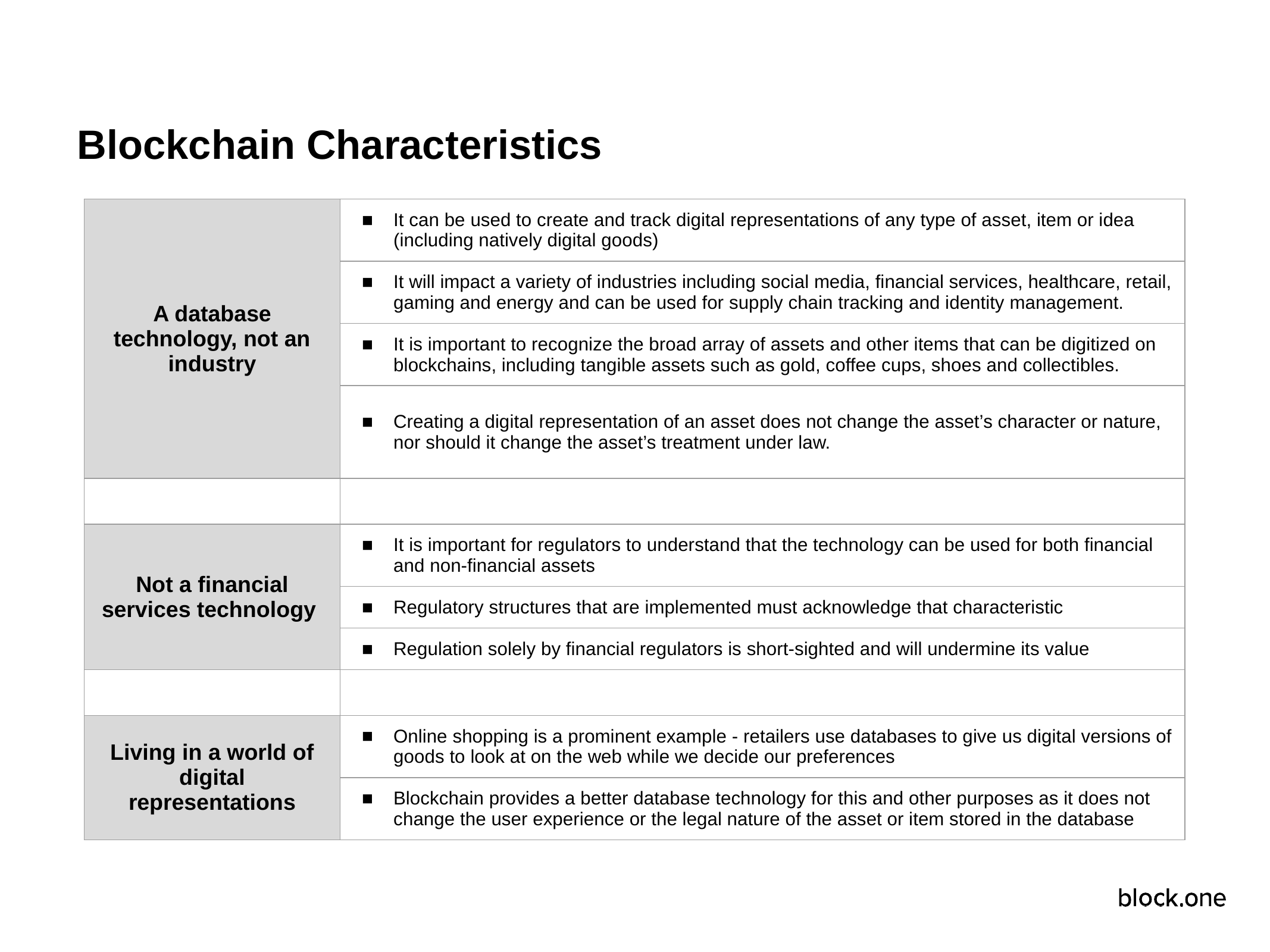

Blockchain Characteristics
| A database technology, not an industry | It can be used to create and track digital representations of any type of asset, item or idea (including natively digital goods) |
| --- | --- |
|  | It will impact a variety of industries including social media, financial services, healthcare, retail, gaming and energy and can be used for supply chain tracking and identity management. |
|  | It is important to recognize the broad array of assets and other items that can be digitized on blockchains, including tangible assets such as gold, coffee cups, shoes and collectibles. |
|  | Creating a digital representation of an asset does not change the asset’s character or nature, nor should it change the asset’s treatment under law. |
|  |  |
| Not a financial services technology | It is important for regulators to understand that the technology can be used for both financial and non-financial assets |
|  | Regulatory structures that are implemented must acknowledge that characteristic |
|  | Regulation solely by financial regulators is short-sighted and will undermine its value |
|  |  |
| Living in a world of digital representations | Online shopping is a prominent example - retailers use databases to give us digital versions of goods to look at on the web while we decide our preferences |
|  | Blockchain provides a better database technology for this and other purposes as it does not change the user experience or the legal nature of the asset or item stored in the database |